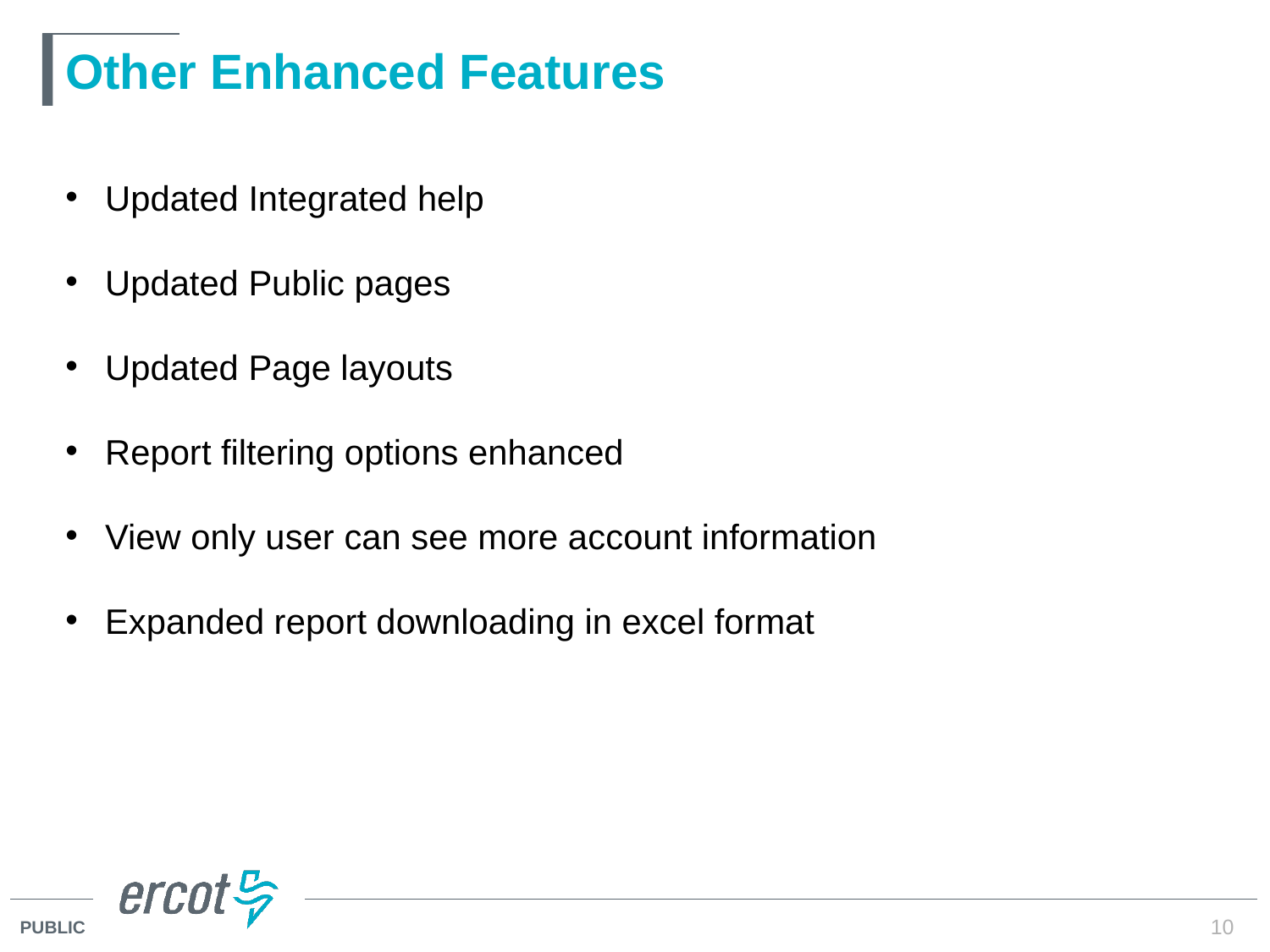

# Other Enhanced Features

Updated Integrated help

Updated Public pages

Updated Page layouts

Report filtering options enhanced

View only user can see more account information

Expanded report downloading in excel format

10